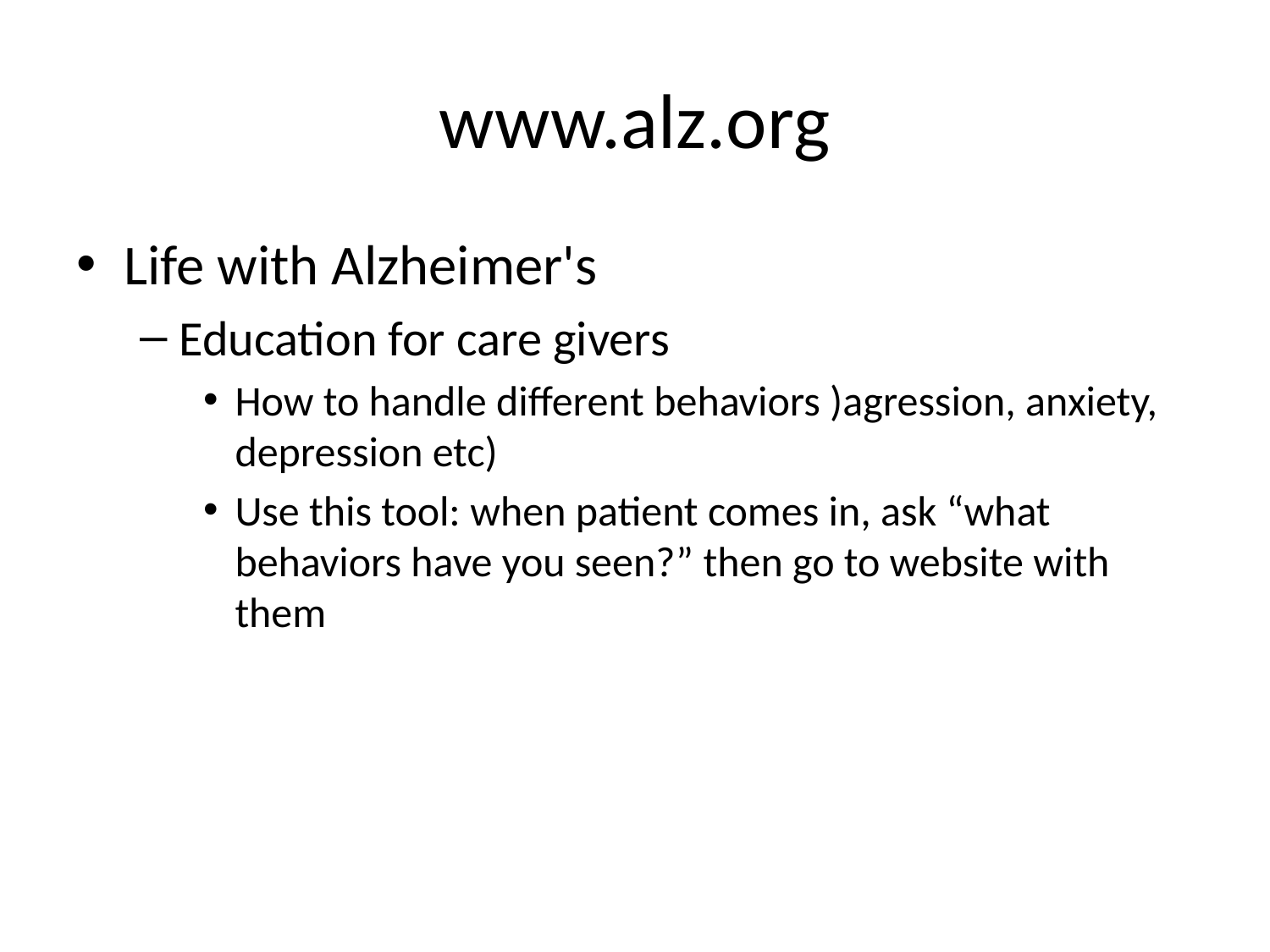

# www.alz.org
Life with Alzheimer's
Education for care givers
How to handle different behaviors )agression, anxiety, depression etc)
Use this tool: when patient comes in, ask “what  behaviors have you seen?” then go to website with them